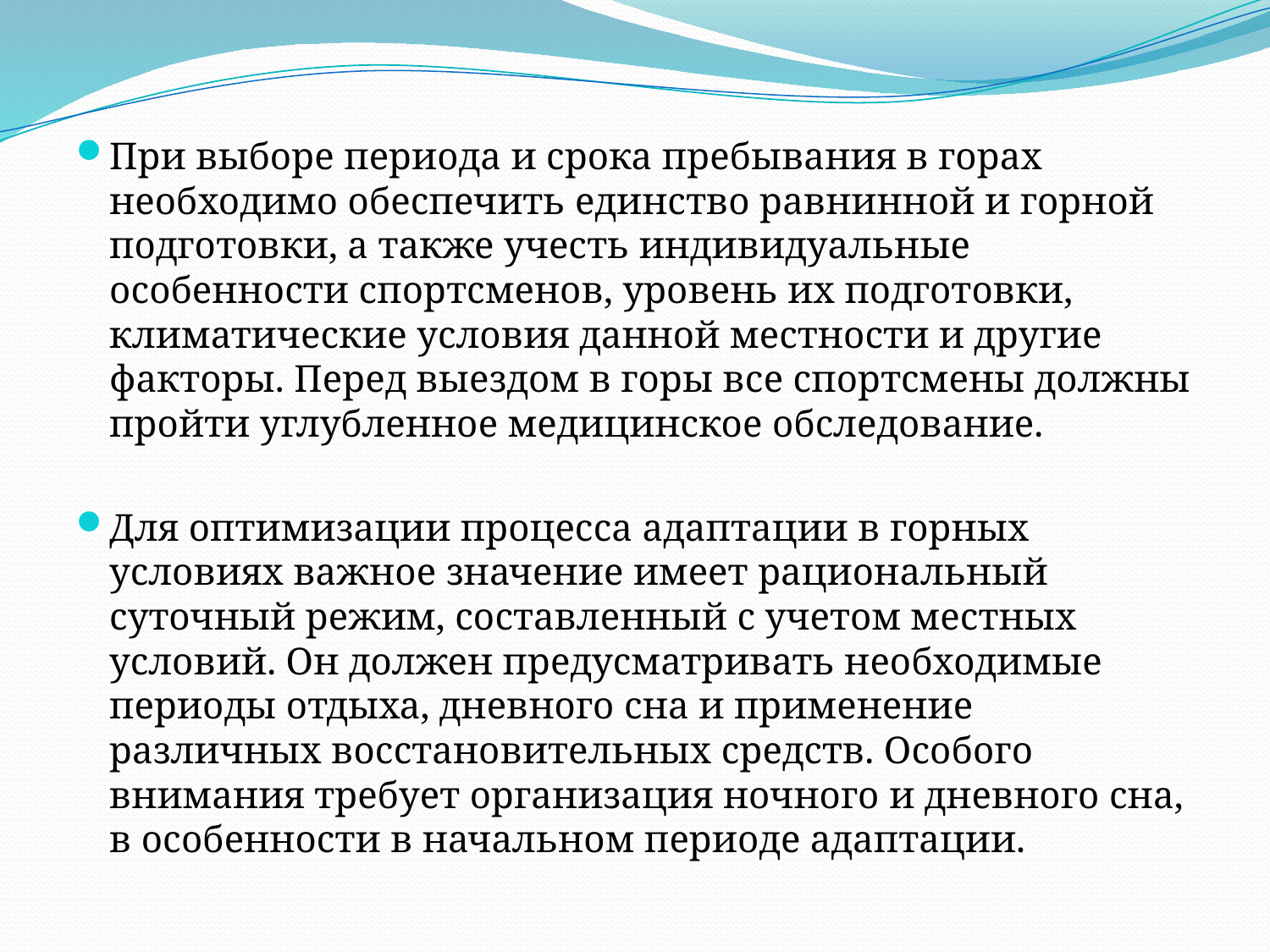

При выборе периода и срока пребывания в горах необходимо обеспечить единство равнинной и горной подготовки, а также учесть индивидуальные особенности спортсменов, уровень их подготовки, климатические условия данной местности и другие факторы. Перед выездом в горы все спортсмены должны пройти углубленное медицинское обследование.

Для оптимизации процесса адаптации в горных условиях важное значение имеет рациональный суточный режим, составленный с учетом местных условий. Он должен предусматривать необходимые периоды отдыха, дневного сна и применение различных восстановительных средств. Особого внимания требует организация ночного и дневного сна, в особенности в начальном периоде адаптации.